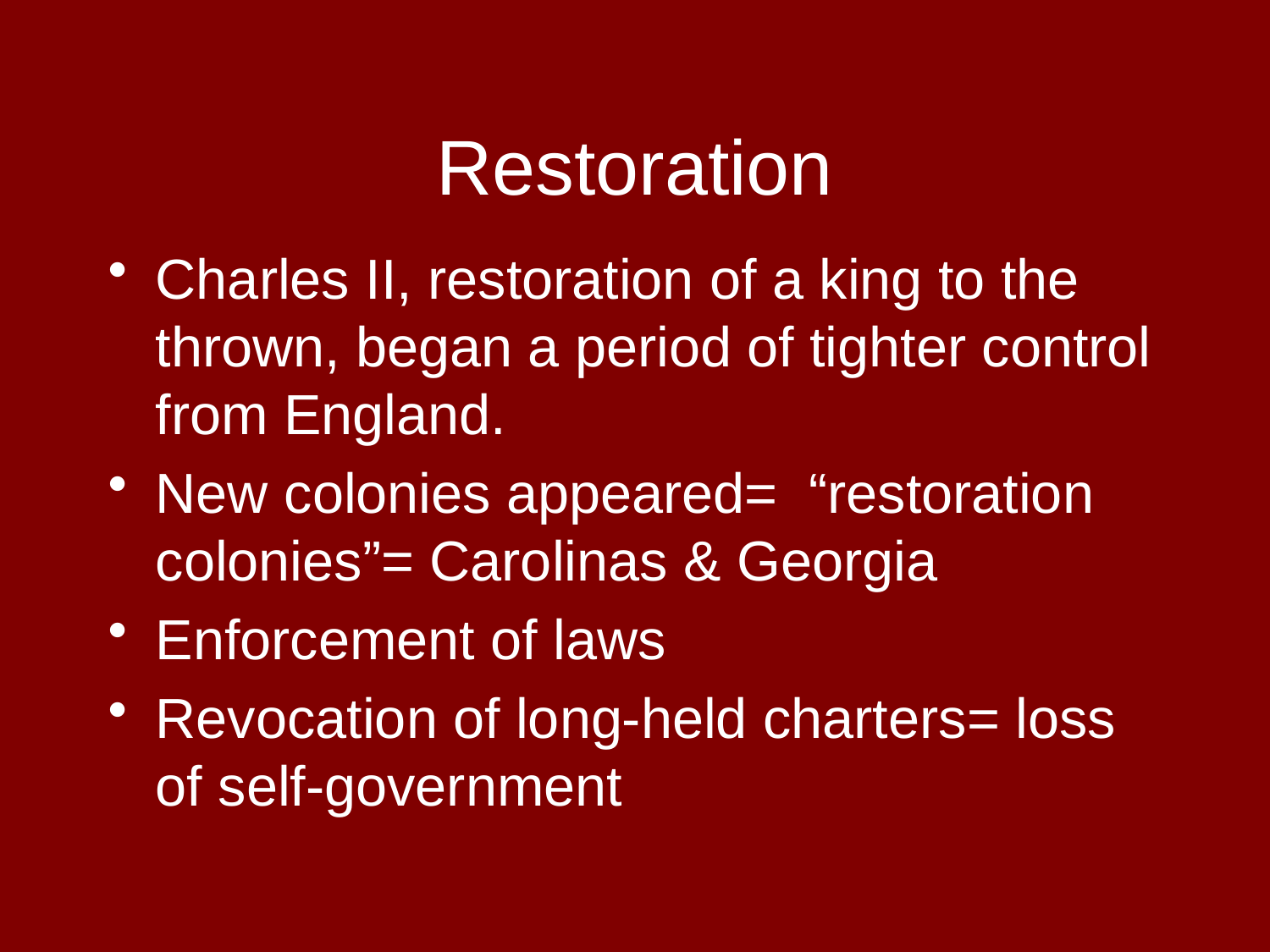

# Restoration
Charles II, restoration of a king to the thrown, began a period of tighter control from England.
New colonies appeared=  “restoration colonies”= Carolinas & Georgia
Enforcement of laws
Revocation of long-held charters= loss of self-government